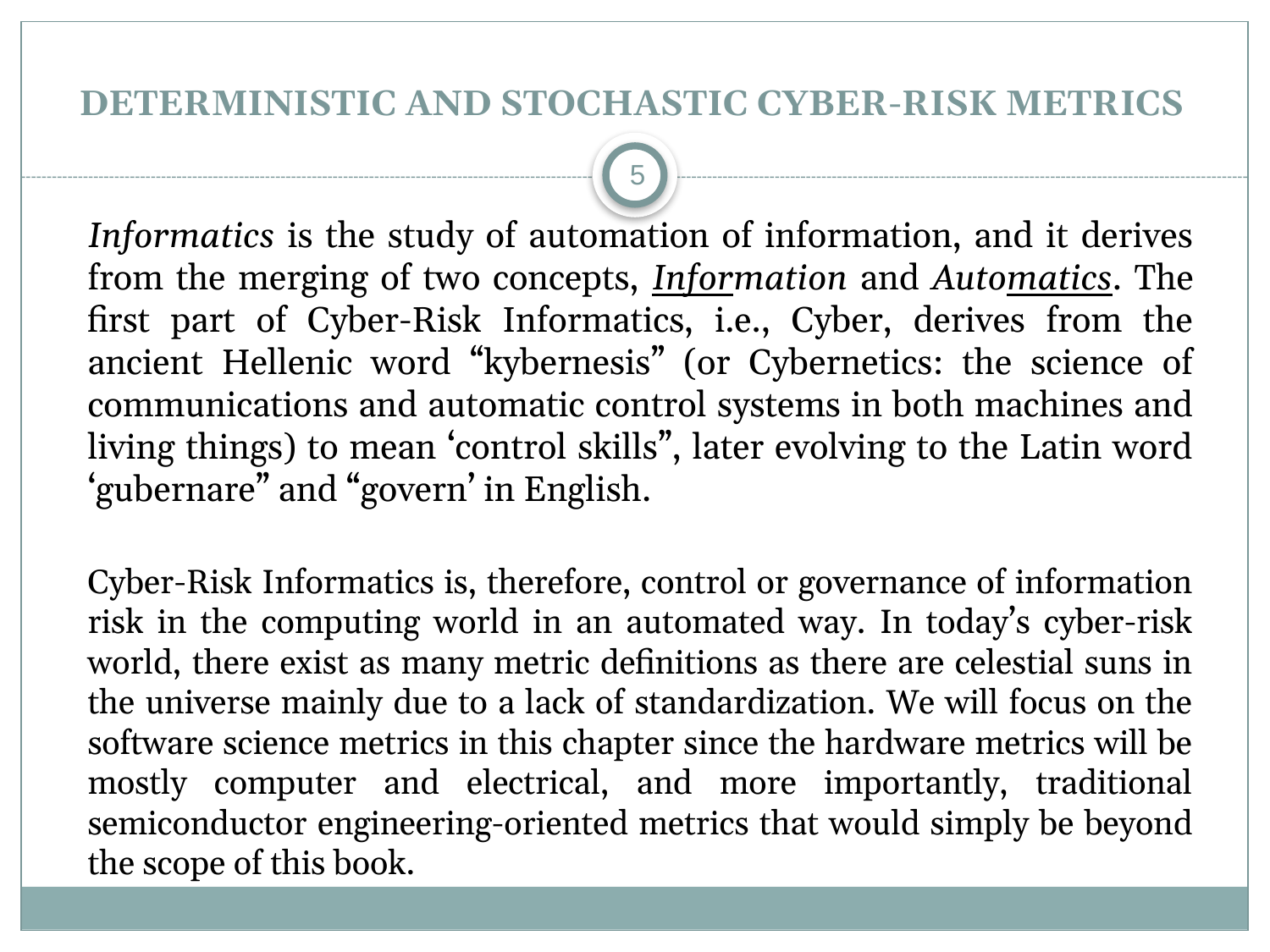

# Deterministic and Stochastic Cyber-Risk Metrics
5
Informatics is the study of automation of information, and it derives from the merging of two concepts, Information and Automatics. The first part of Cyber-Risk Informatics, i.e., Cyber, derives from the ancient Hellenic word “kybernesis” (or Cybernetics: the science of communications and automatic control systems in both machines and living things) to mean ‘control skills”, later evolving to the Latin word ‘gubernare” and “govern’ in English.

Cyber-Risk Informatics is, therefore, control or governance of information risk in the computing world in an automated way. In today’s cyber-risk world, there exist as many metric definitions as there are celestial suns in the universe mainly due to a lack of standardization. We will focus on the software science metrics in this chapter since the hardware metrics will be mostly computer and electrical, and more importantly, traditional semiconductor engineering-oriented metrics that would simply be beyond the scope of this book.